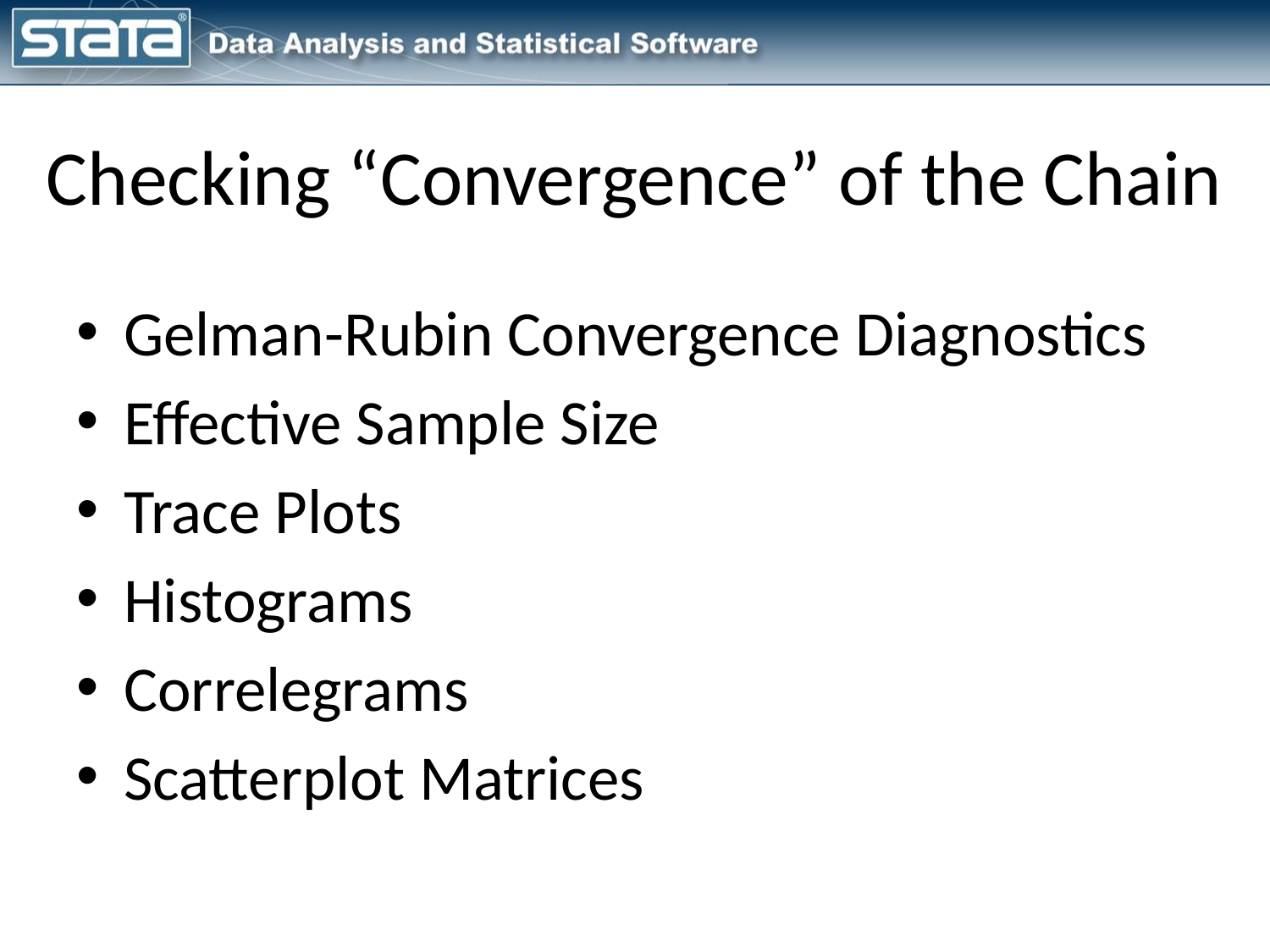

# Checking “Convergence” of the Chain
Gelman-Rubin Convergence Diagnostics
Effective Sample Size
Trace Plots
Histograms
Correlegrams
Scatterplot Matrices